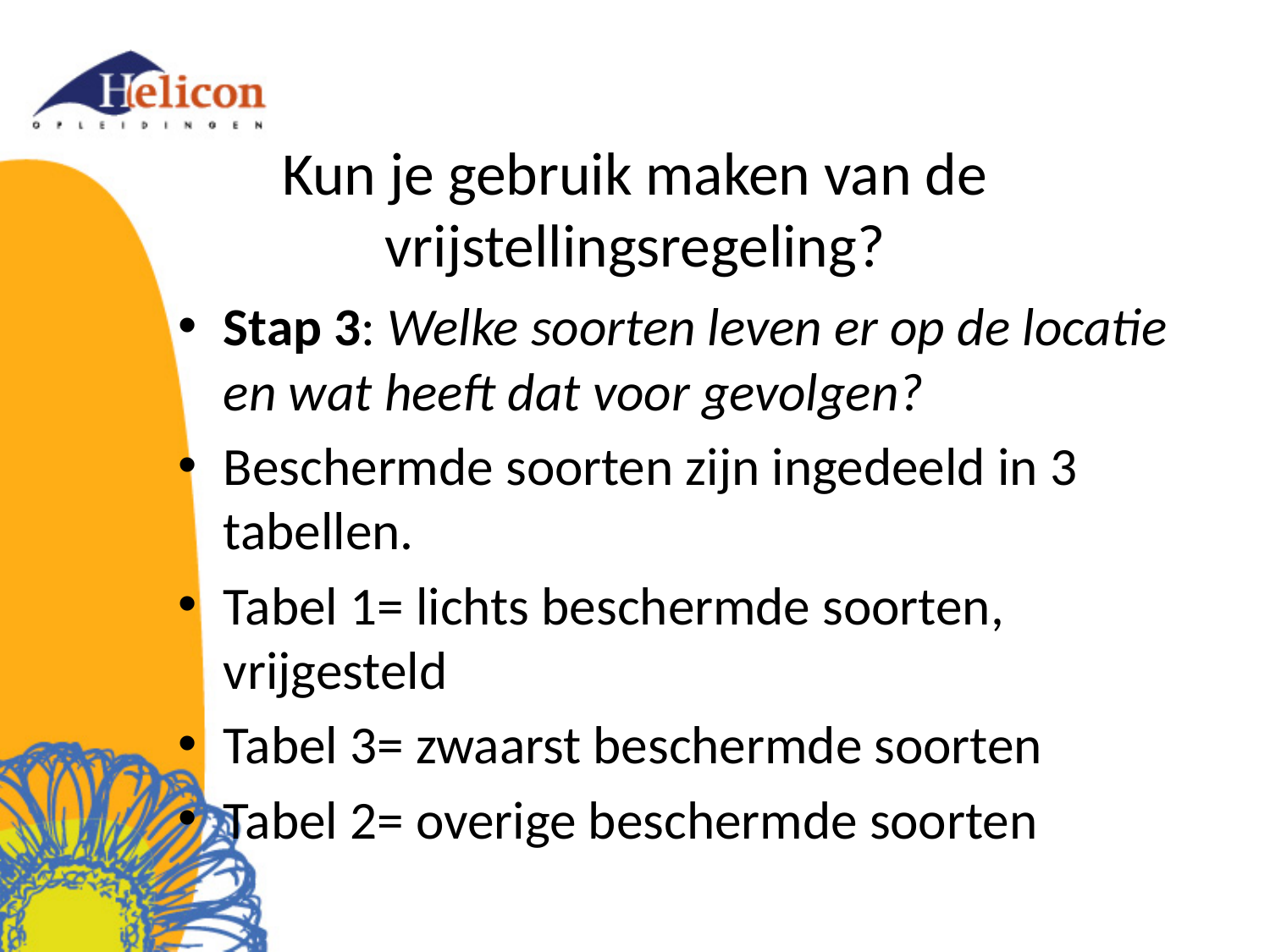

# Kun je gebruik maken van de vrijstellingsregeling?
Stap 3: Welke soorten leven er op de locatie en wat heeft dat voor gevolgen?
Beschermde soorten zijn ingedeeld in 3 tabellen.
Tabel 1= lichts beschermde soorten, vrijgesteld
Tabel 3= zwaarst beschermde soorten
Tabel 2= overige beschermde soorten